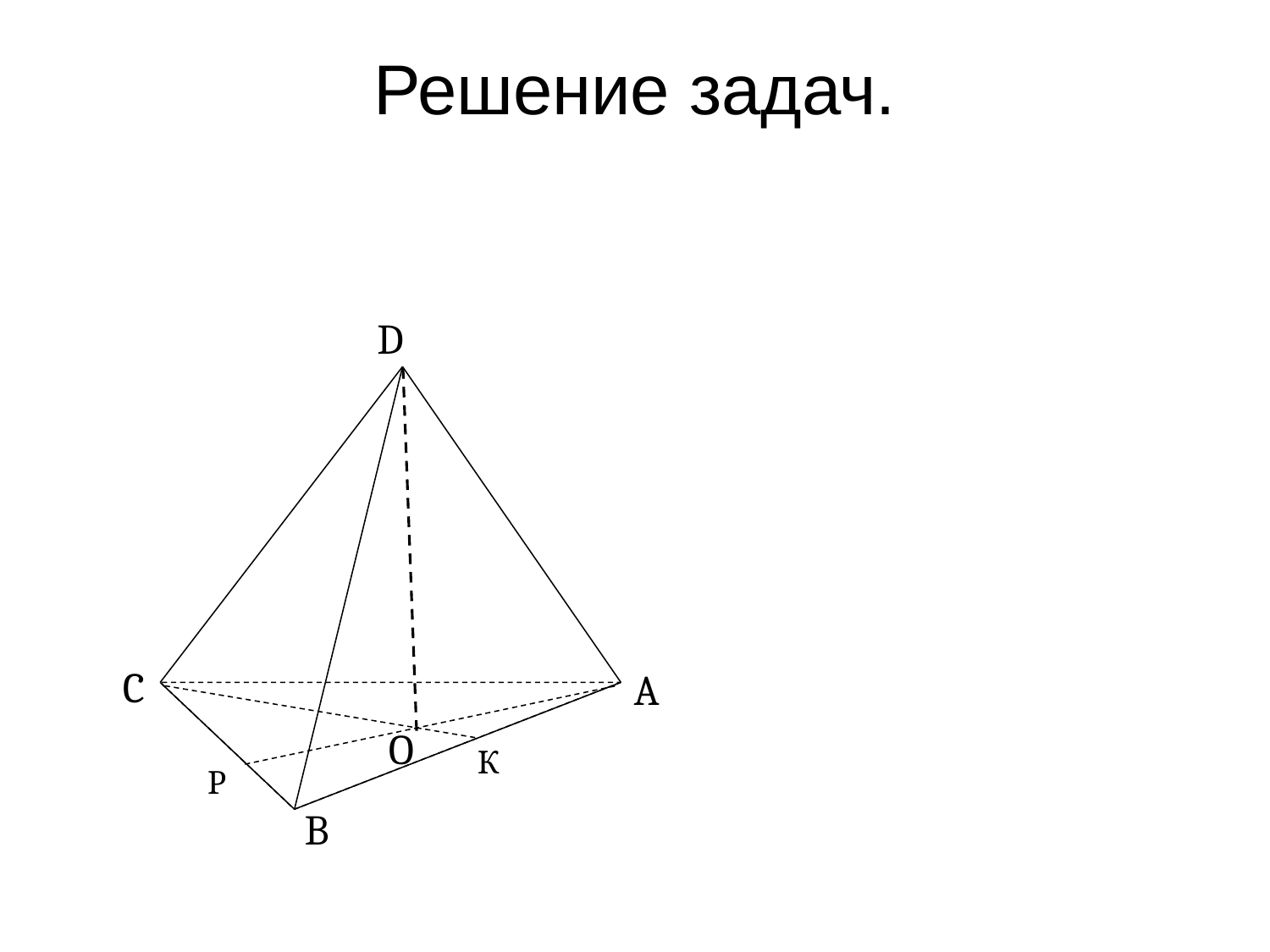

Решение задач.
D
C
A

B

O
К
Р